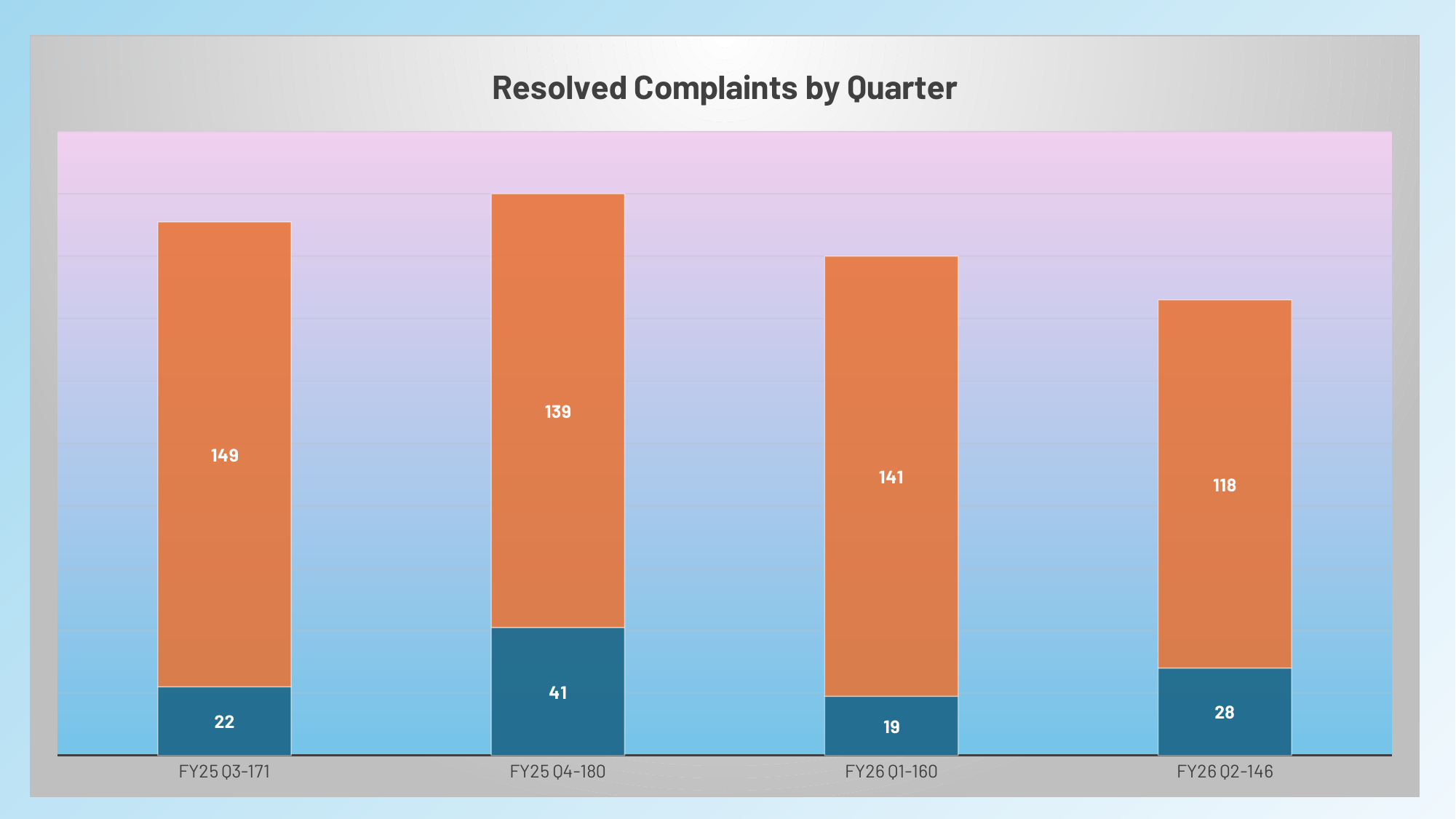

### Chart: Resolved Complaints by Quarter

| Category | By Disciplinary Order | By Dismissal |
|---|---|---|
| FY25 Q3-171 | 22.0 | 149.0 |
| FY25 Q4-180 | 41.0 | 139.0 |
| FY26 Q1-160 | 19.0 | 141.0 |
| FY26 Q2-146 | 28.0 | 118.0 |